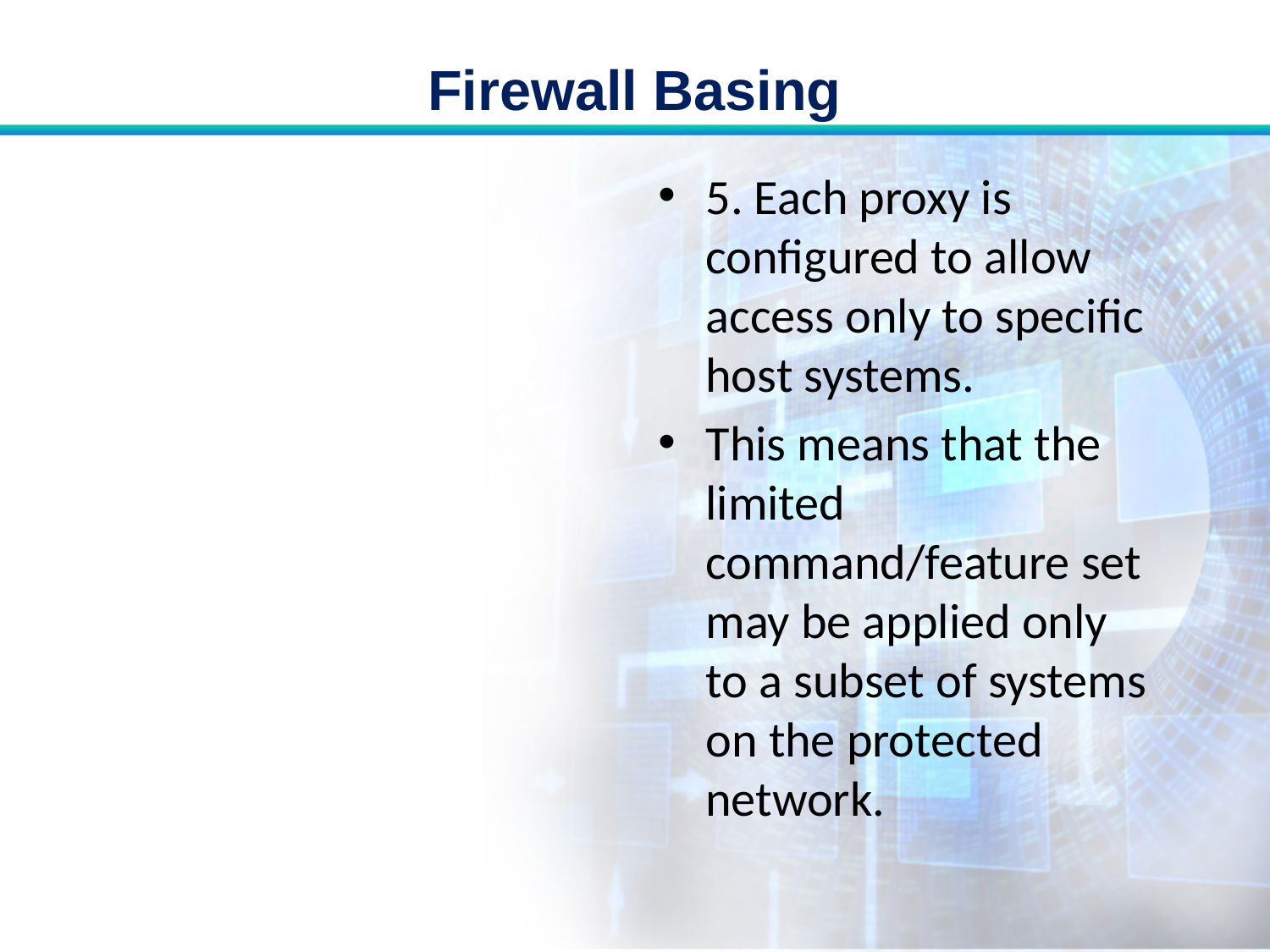

# Firewall Basing
5. Each proxy is configured to allow access only to specific host systems.
This means that the limited command/feature set may be applied only to a subset of systems on the protected network.